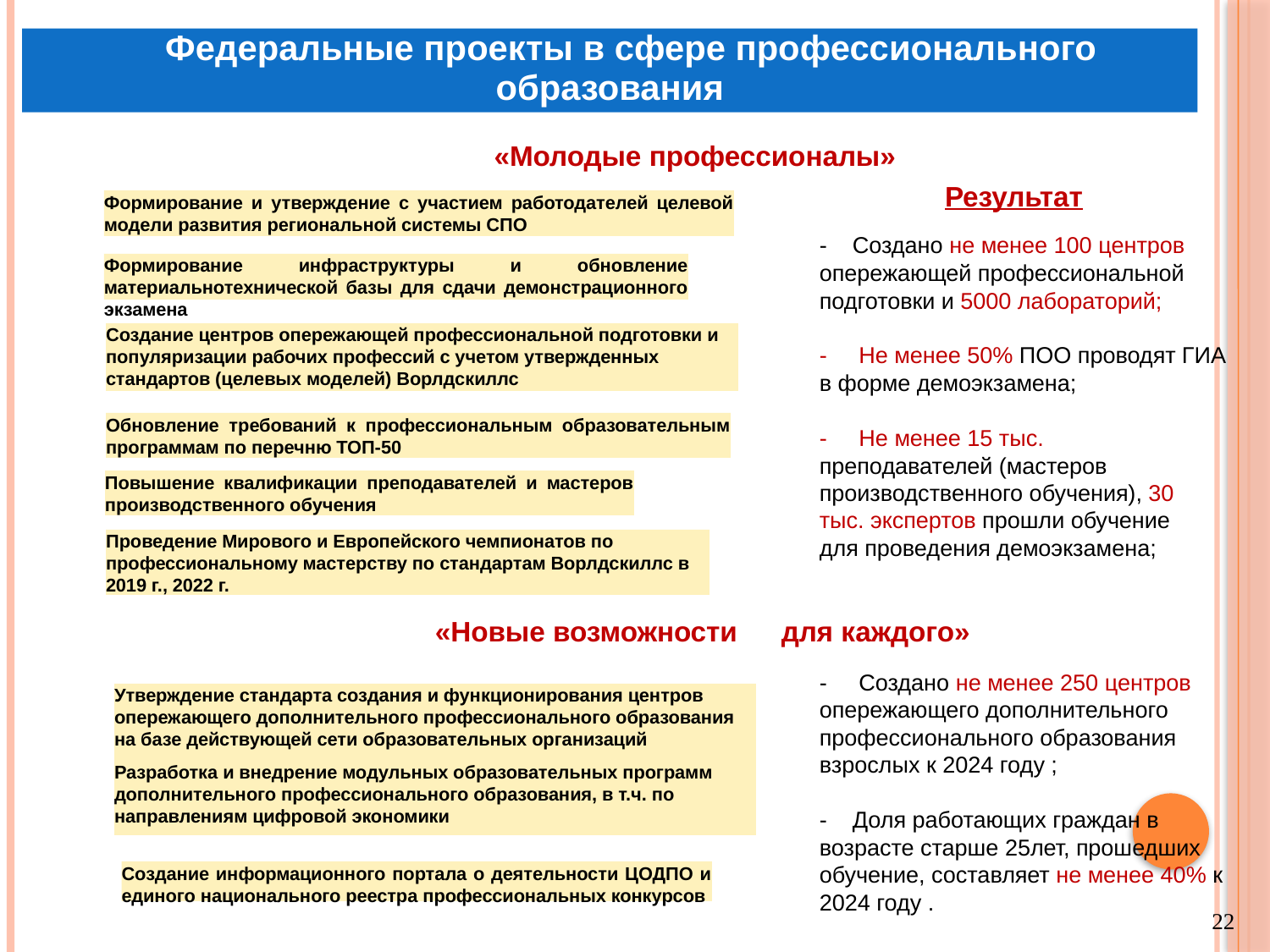

Федеральные проекты в сфере профессионального
образования
«Молодые профессионалы»
Результат
Формирование и утверждение с участием работодателей целевой модели развития региональной системы СПО
-    Создано не менее 100 центров опережающей профессиональной подготовки и 5000 лабораторий;
Формирование инфраструктуры и обновление материальнотехнической базы для сдачи демонстрационного экзамена
Создание центров опережающей профессиональной подготовки и популяризации рабочих профессий с учетом утвержденных стандартов (целевых моделей) Ворлдскиллс
-     Не менее 50% ПОО проводят ГИА в форме демоэкзамена;
Обновление требований к профессиональным образовательным программам по перечню ТОП-50
-     Не менее 15 тыс. преподавателей (мастеров производственного обучения), 30 тыс. экспертов прошли обучение для проведения демоэкзамена;
Повышение квалификации преподавателей и мастеров производственного обучения
Проведение Мирового и Европейского чемпионатов по профессиональному мастерству по стандартам Ворлдскиллс в 2019 г., 2022 г.
«Новые возможности
для каждого»
-     Создано не менее 250 центров опережающего дополнительного профессионального образования взрослых к 2024 году ;
Утверждение стандарта создания и функционирования центров опережающего дополнительного профессионального образования на базе действующей сети образовательных организаций
Разработка и внедрение модульных образовательных программ дополнительного профессионального образования, в т.ч. по направлениям цифровой экономики
-    Доля работающих граждан в возрасте старше 25лет, прошедших обучение, составляет не менее 40% к 2024 году .
Создание информационного портала о деятельности ЦОДПО и единого национального реестра профессиональных конкурсов
22